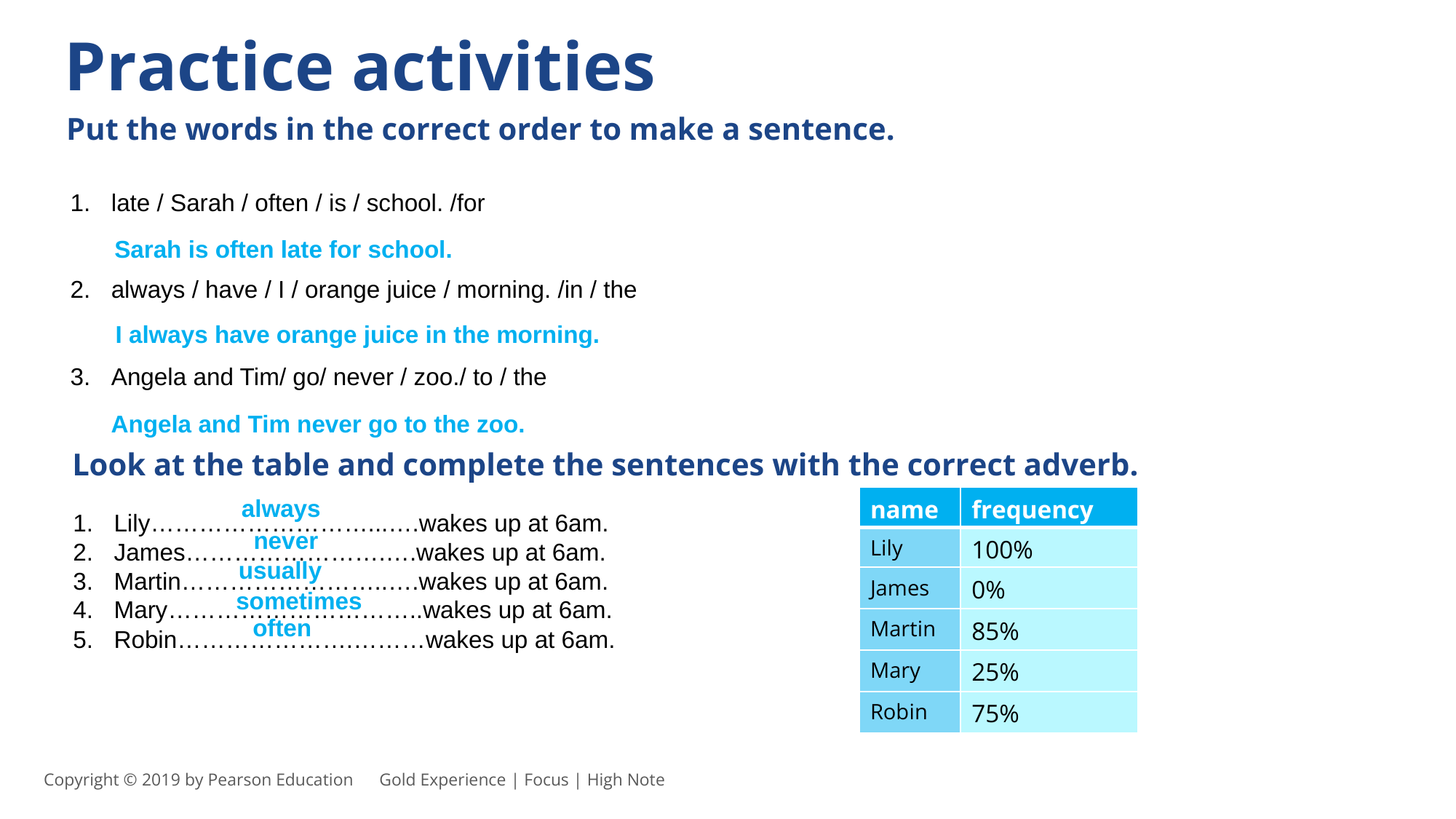

Practice activities
Put the words in the correct order to make a sentence.

late / Sarah / often / is / school. /for

always / have / I / orange juice / morning. /in / the

Angela and Tim/ go/ never / zoo./ to / the

Sarah is often late for school.
I always have orange juice in the morning.
Angela and Tim never go to the zoo.
Look at the table and complete the sentences with the correct adverb.

Lily………………………...….wakes up at 6am.
James…………………….….wakes up at 6am.
Martin……………………..….wakes up at 6am.
Mary…………………………..wakes up at 6am.
Robin………………….………wakes up at 6am.

always
| name | frequency |
| --- | --- |
| Lily | 100% |
| James | 0% |
| Martin | 85% |
| Mary | 25% |
| Robin | 75% |
never
usually

sometimes
often
Copyright © 2019 by Pearson Education      Gold Experience | Focus | High Note